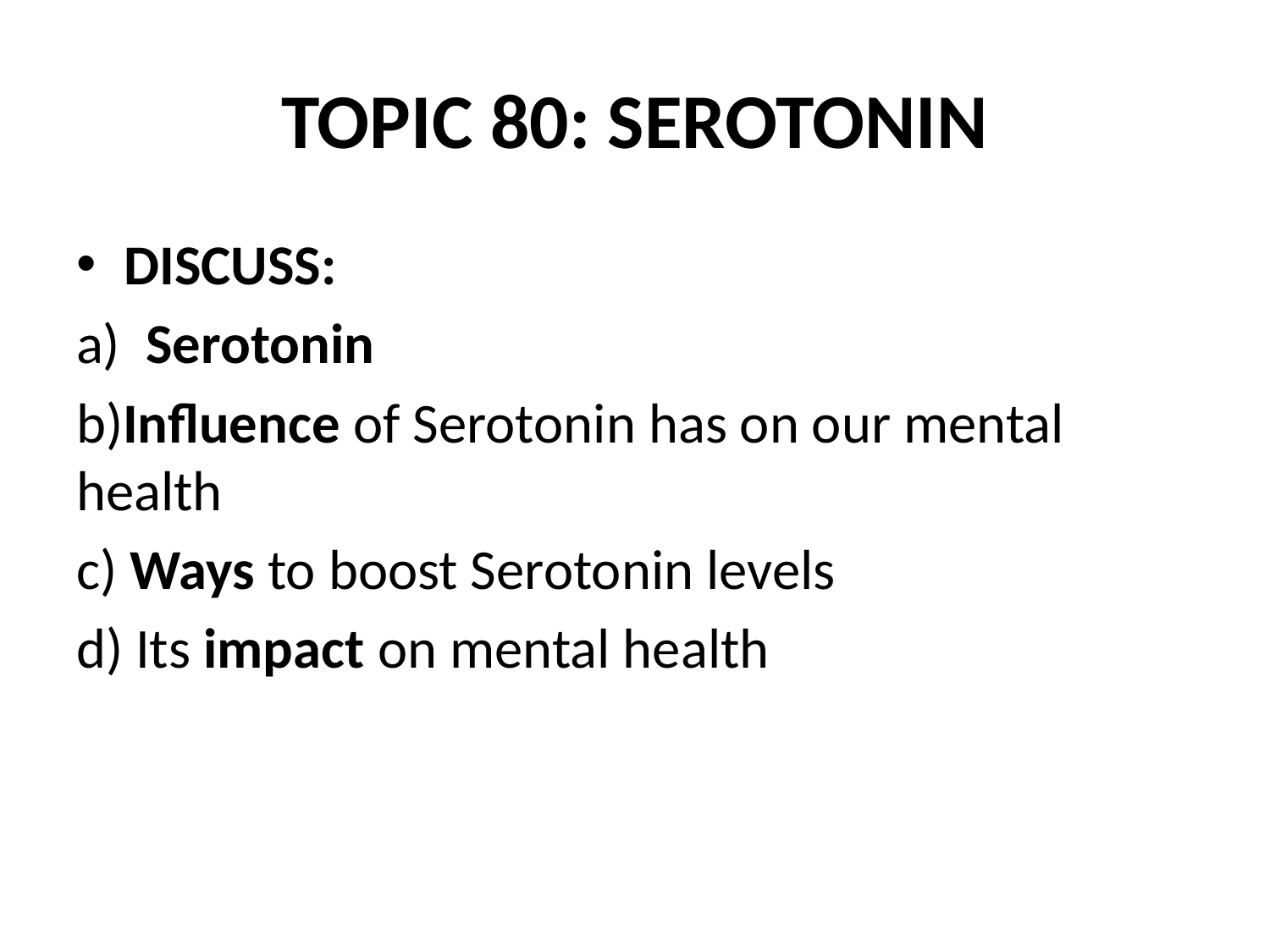

# TOPIC 80: SEROTONIN
DISCUSS:
a)  Serotonin
b)Influence of Serotonin has on our mental health
c) Ways to boost Serotonin levels
d) Its impact on mental health